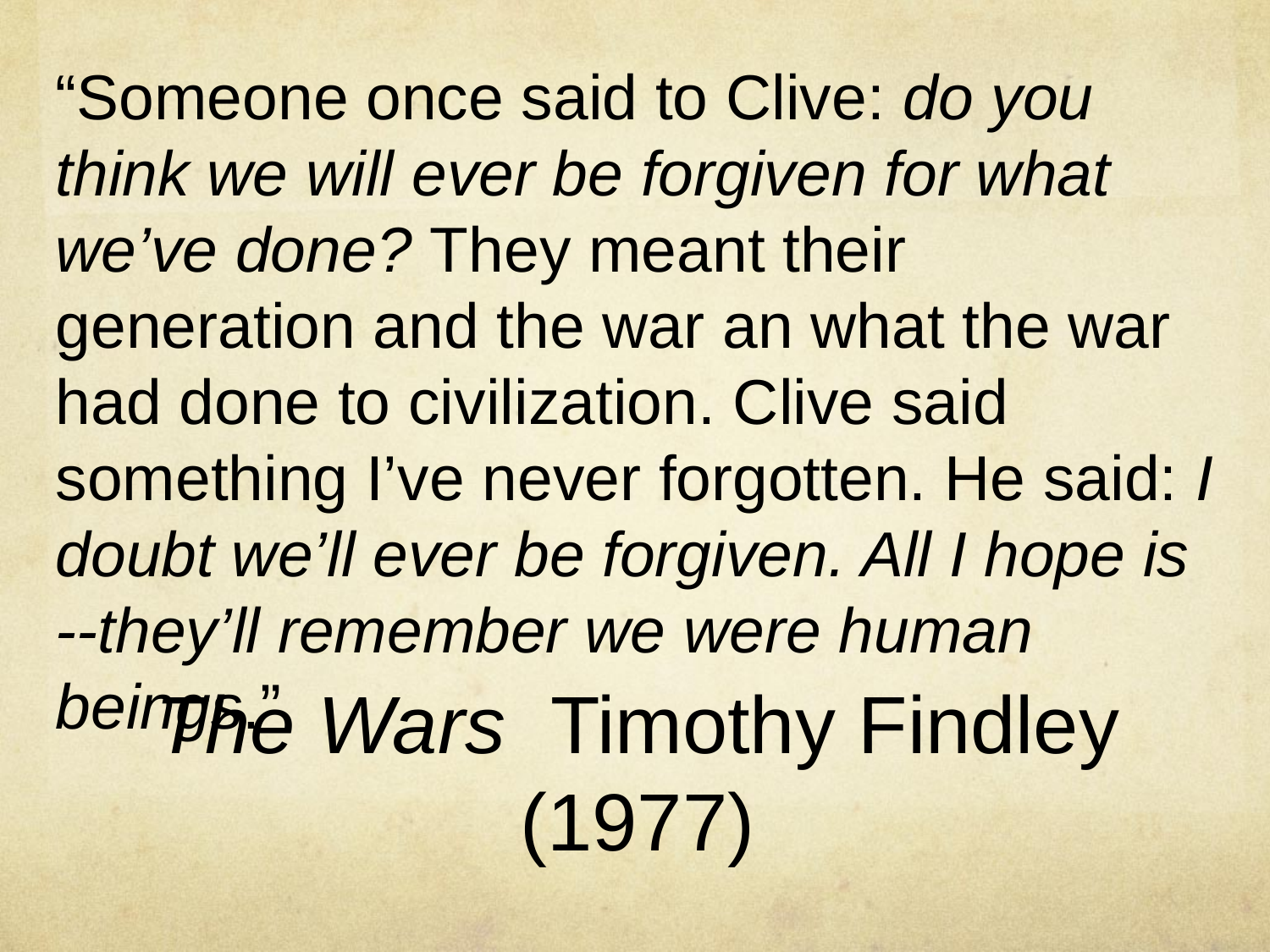

“Someone once said to Clive: do you think we will ever be forgiven for what we’ve done? They meant their generation and the war an what the war had done to civilization. Clive said something I’ve never forgotten. He said: I doubt we’ll ever be forgiven. All I hope is --they’ll remember we were human beings.”
# The Wars  Timothy Findley (1977)